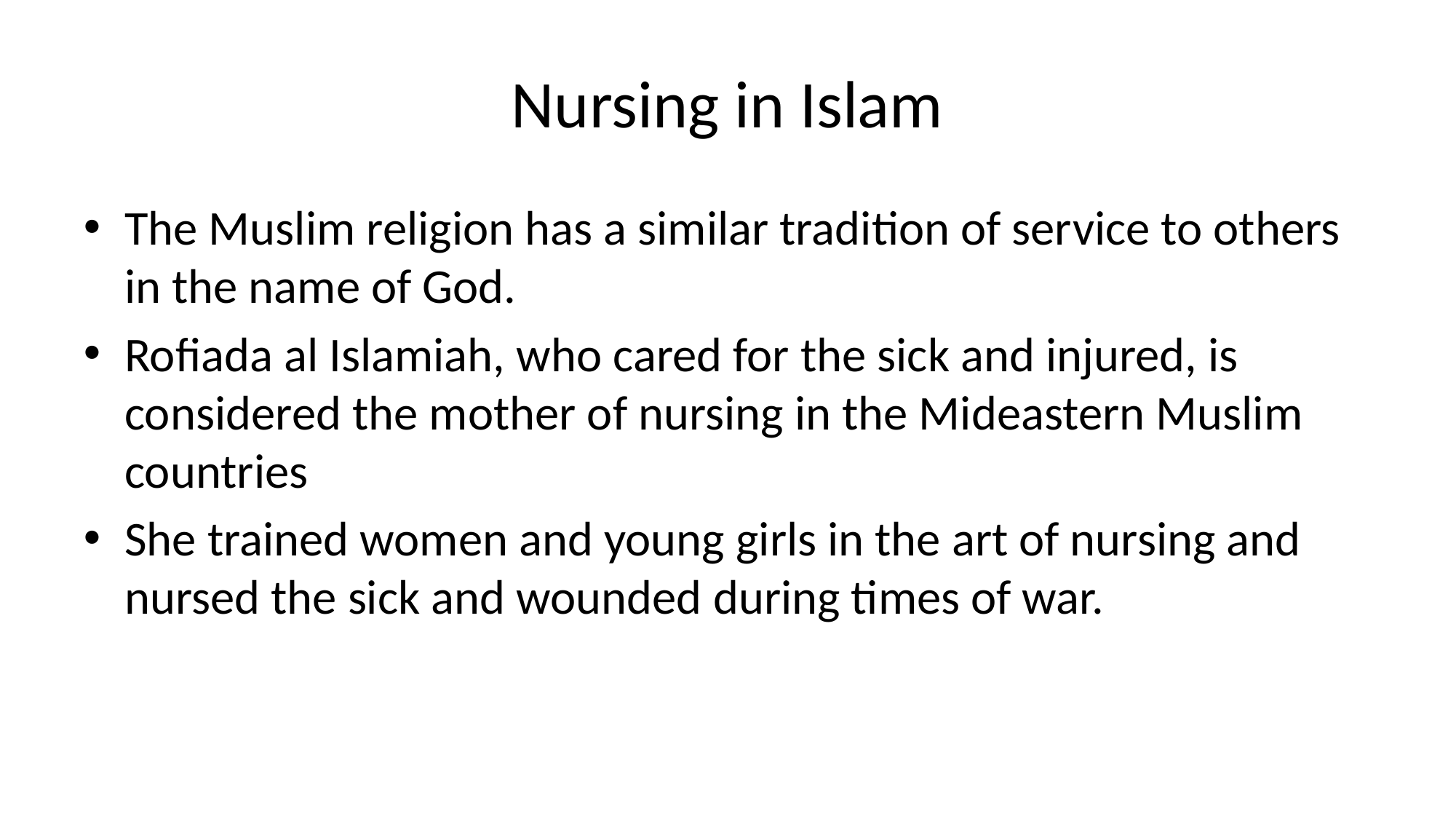

# Nursing in Islam
The Muslim religion has a similar tradition of service to others in the name of God.
Rofiada al Islamiah, who cared for the sick and injured, is considered the mother of nursing in the Mideastern Muslim countries
She trained women and young girls in the art of nursing and nursed the sick and wounded during times of war.